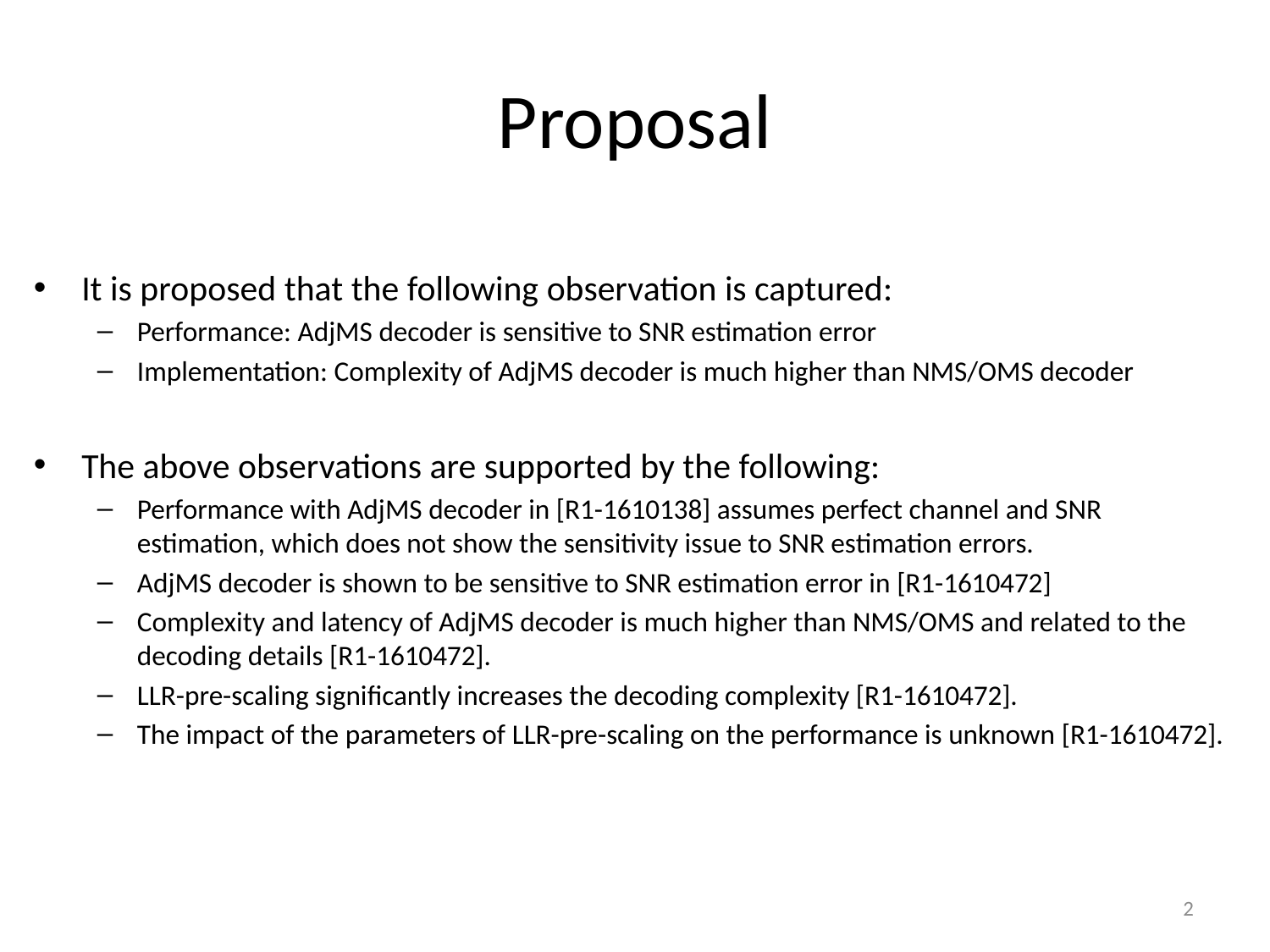

# Proposal
It is proposed that the following observation is captured:
Performance: AdjMS decoder is sensitive to SNR estimation error
Implementation: Complexity of AdjMS decoder is much higher than NMS/OMS decoder

The above observations are supported by the following:
Performance with AdjMS decoder in [R1-1610138] assumes perfect channel and SNR estimation, which does not show the sensitivity issue to SNR estimation errors.
AdjMS decoder is shown to be sensitive to SNR estimation error in [R1-1610472]
Complexity and latency of AdjMS decoder is much higher than NMS/OMS and related to the decoding details [R1-1610472].
LLR-pre-scaling significantly increases the decoding complexity [R1-1610472].
The impact of the parameters of LLR-pre-scaling on the performance is unknown [R1-1610472].
2